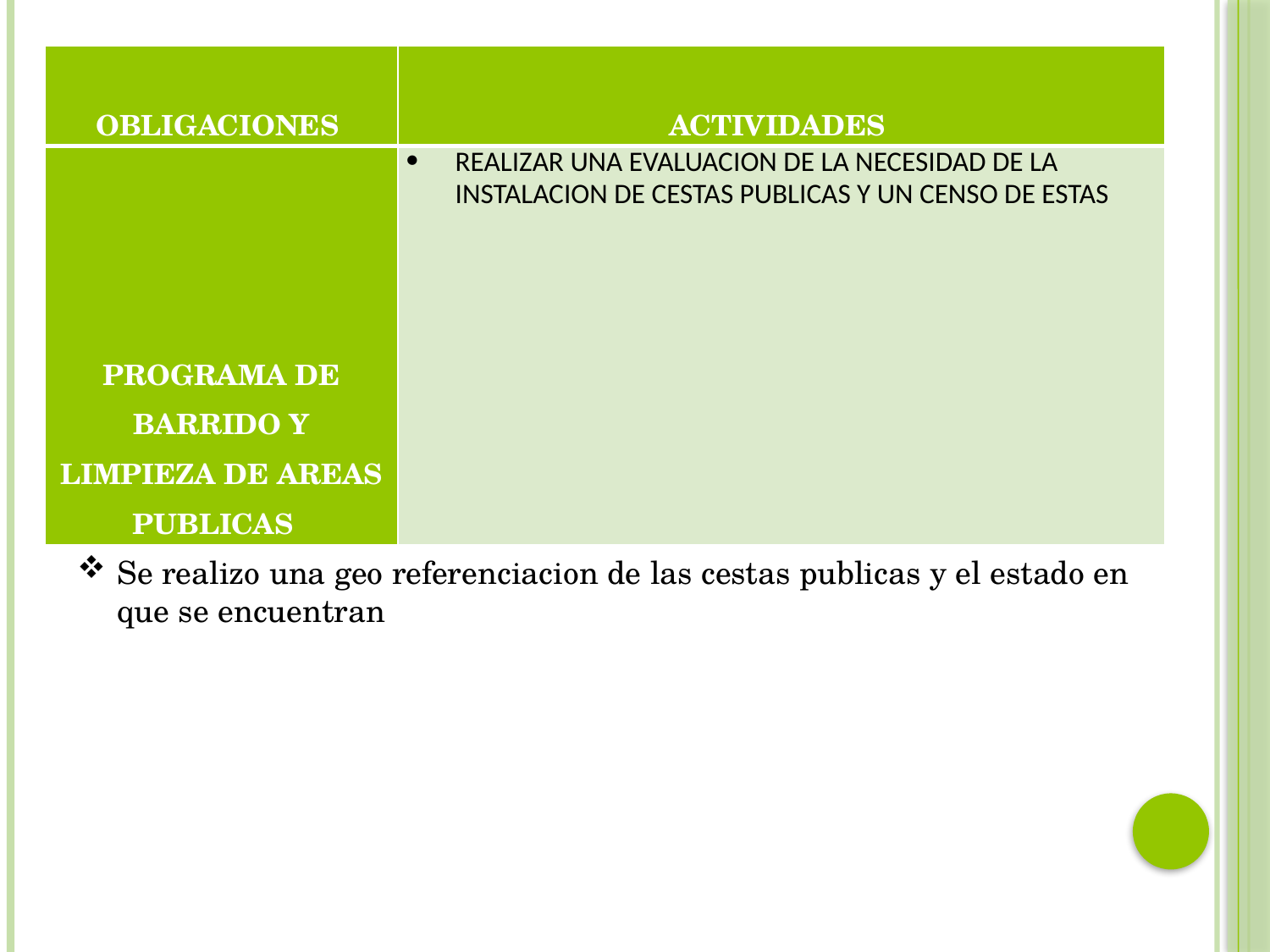

#
| OBLIGACIONES | ACTIVIDADES |
| --- | --- |
| PROGRAMA DE BARRIDO Y LIMPIEZA DE AREAS PUBLICAS | REALIZAR UNA EVALUACION DE LA NECESIDAD DE LA INSTALACION DE CESTAS PUBLICAS Y UN CENSO DE ESTAS |
Se realizo una geo referenciacion de las cestas publicas y el estado en que se encuentran